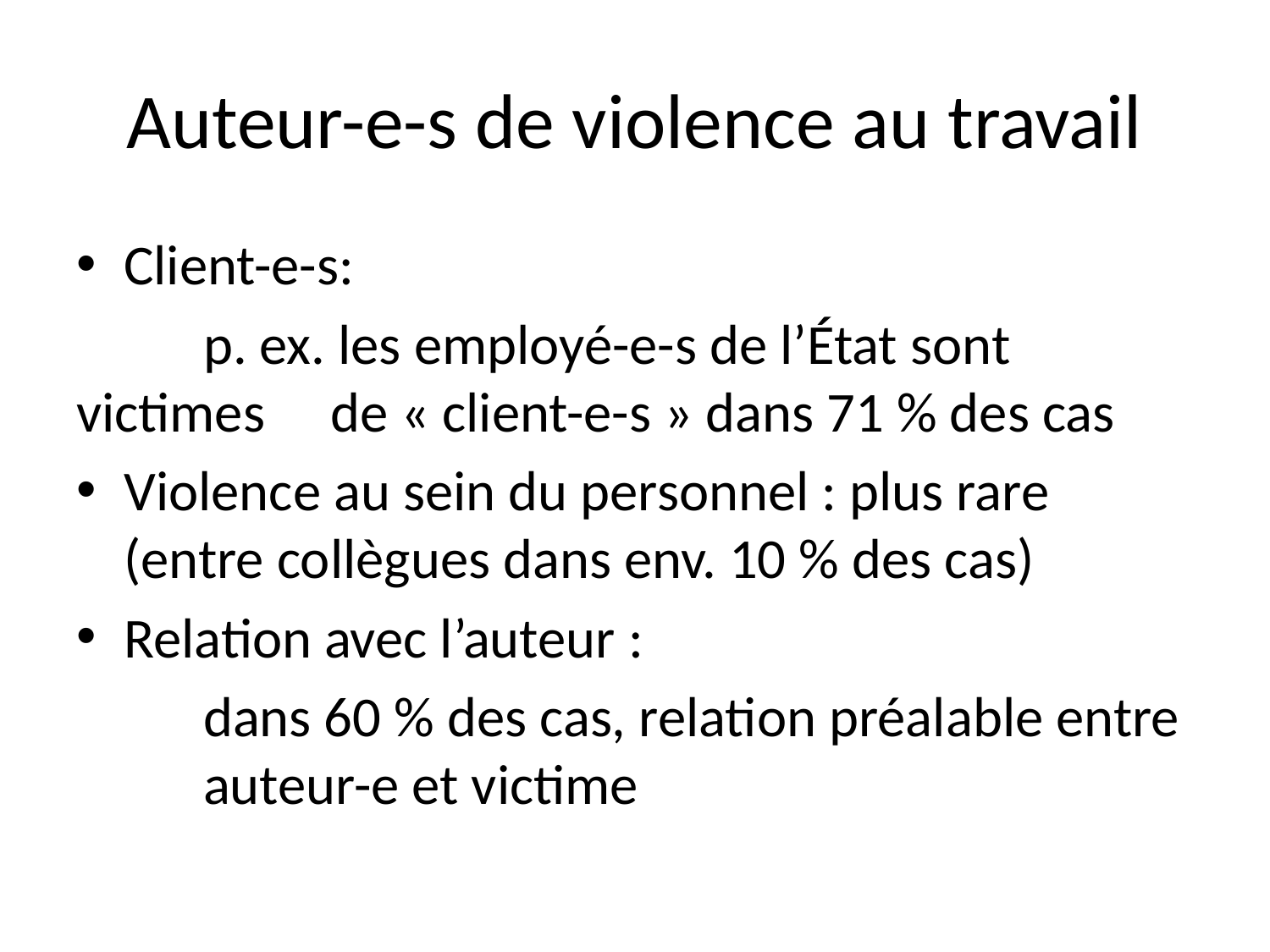

# Auteur-e-s de violence au travail
Client-e-s:
	p. ex. les employé-e-s de l’État sont victimes 	de « client-e-s » dans 71 % des cas
Violence au sein du personnel : plus rare
(entre collègues dans env. 10 % des cas)
Relation avec l’auteur :
	dans 60 % des cas, relation préalable entre 	auteur-e et victime